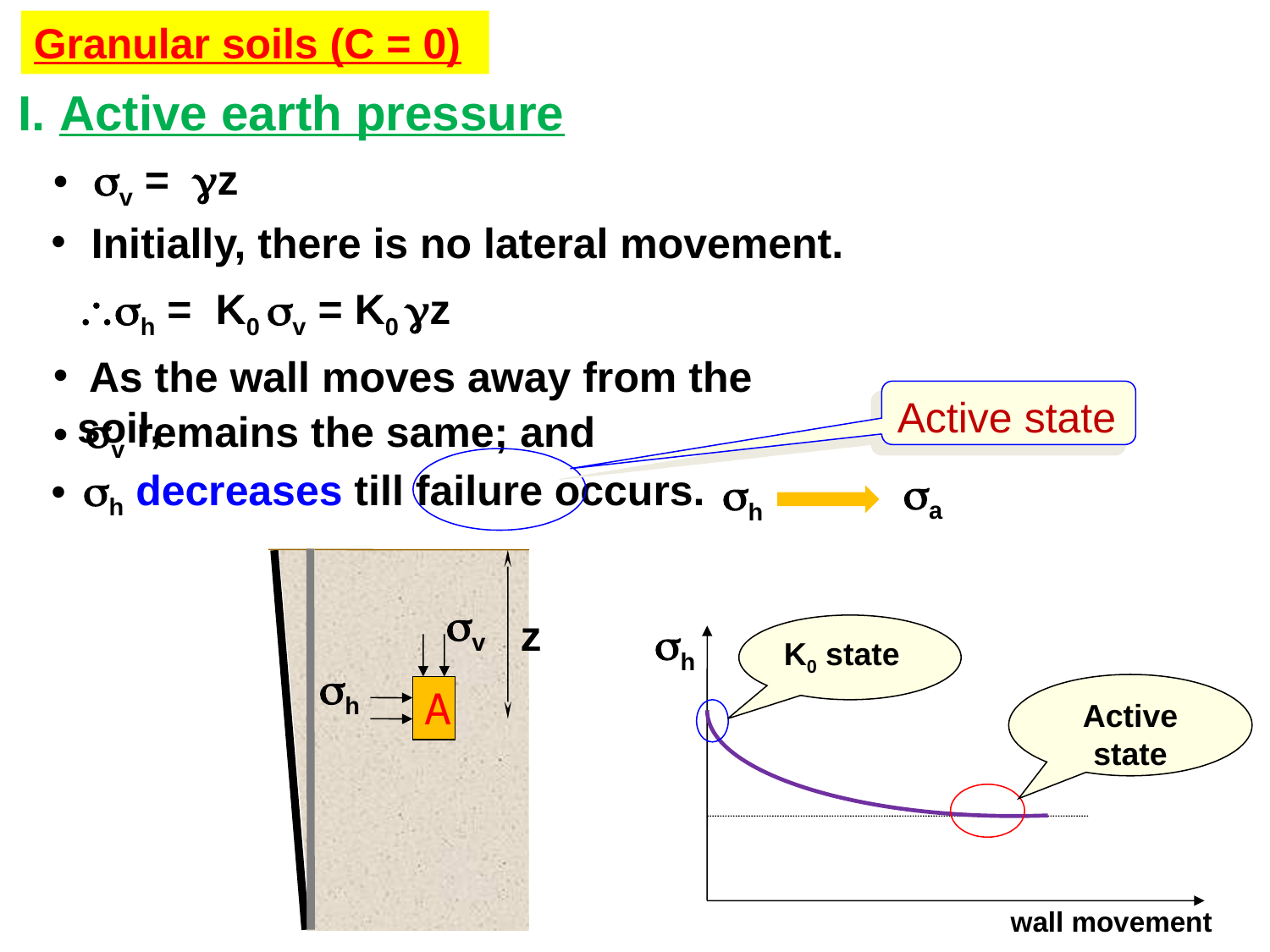

Granular soils (C = 0)
I. Active earth pressure
σv =  γz
Initially, there is no lateral movement.
∴σh =  K0 σv = K0 γz
 As the wall moves away from the soil,
Active state
σv remains the same; and

σh decreases till failure occurs.
σa
σh

z
σv

σh

A

σh

wall movement
K0 state

Active state